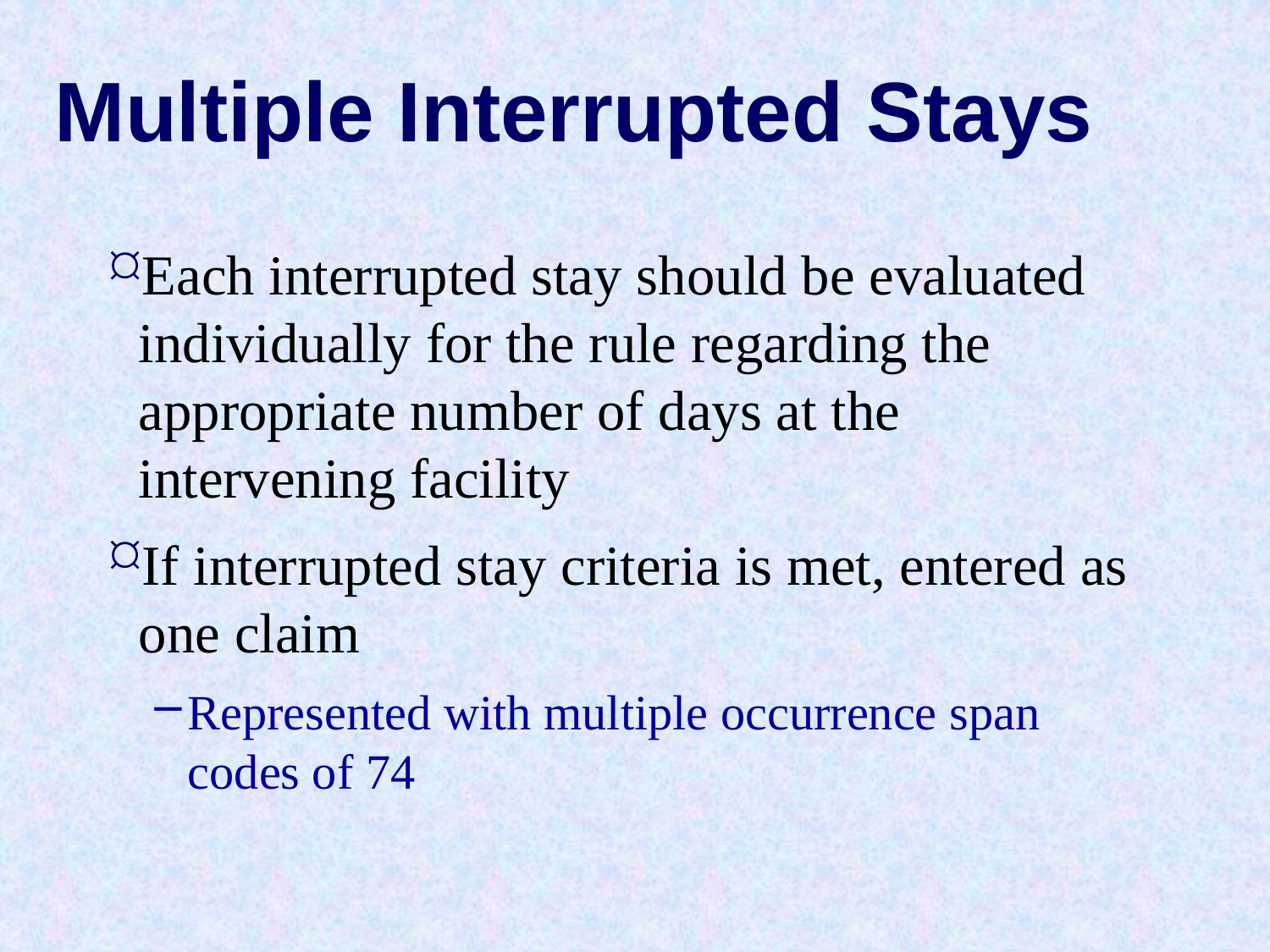

# Multiple Interrupted Stays
Each interrupted stay should be evaluated individually for the rule regarding the appropriate number of days at the intervening facility
If interrupted stay criteria is met, entered as one claim
Represented with multiple occurrence span codes of 74